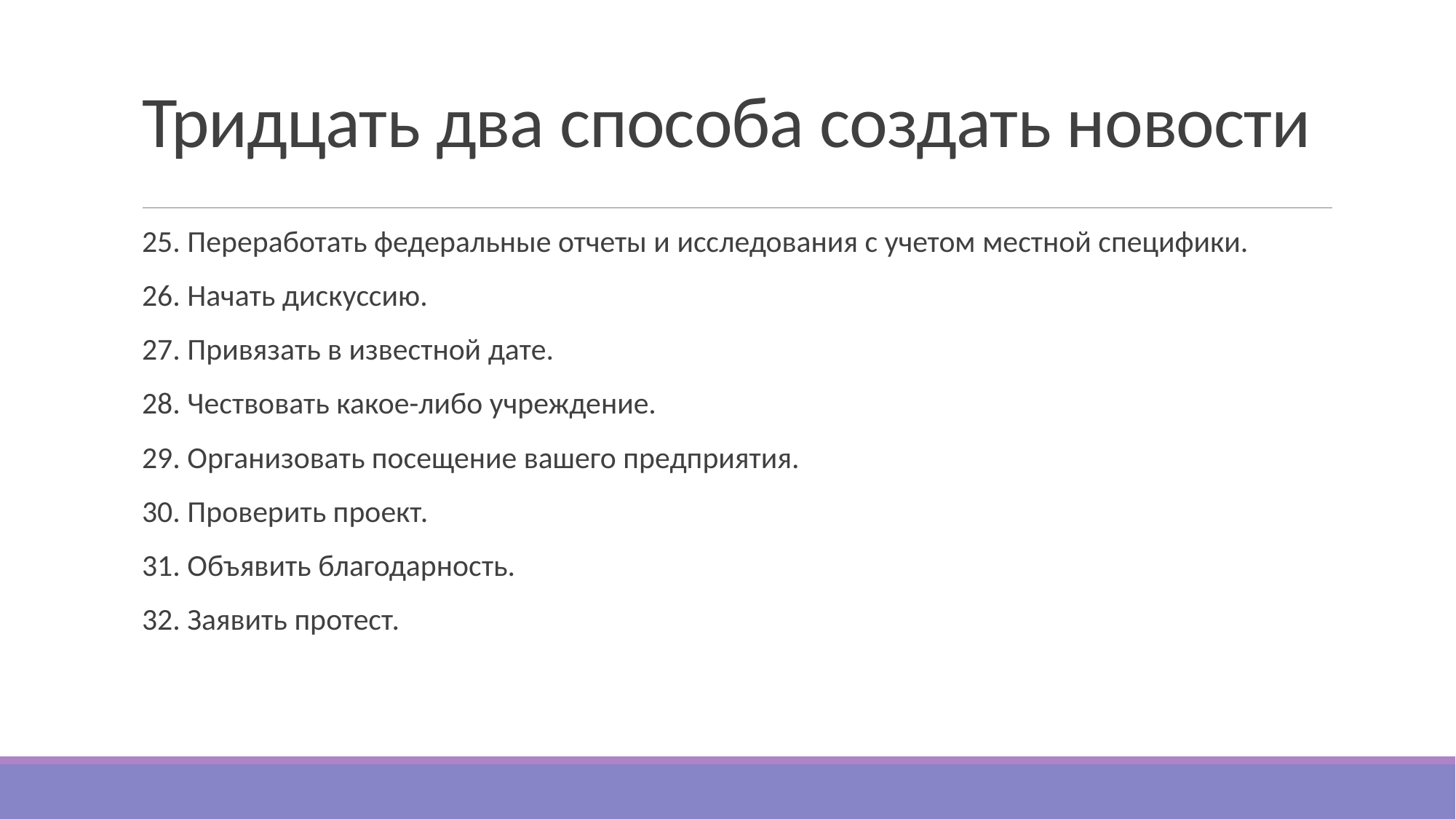

# Тридцать два способа создать новости
25. Переработать федеральные отчеты и исследования с учетом местной специфики.
26. Начать дискуссию.
27. Привязать в известной дате.
28. Чествовать какое-либо учреждение.
29. Организовать посещение вашего предприятия.
30. Проверить проект.
31. Объявить благодарность.
32. Заявить протест.